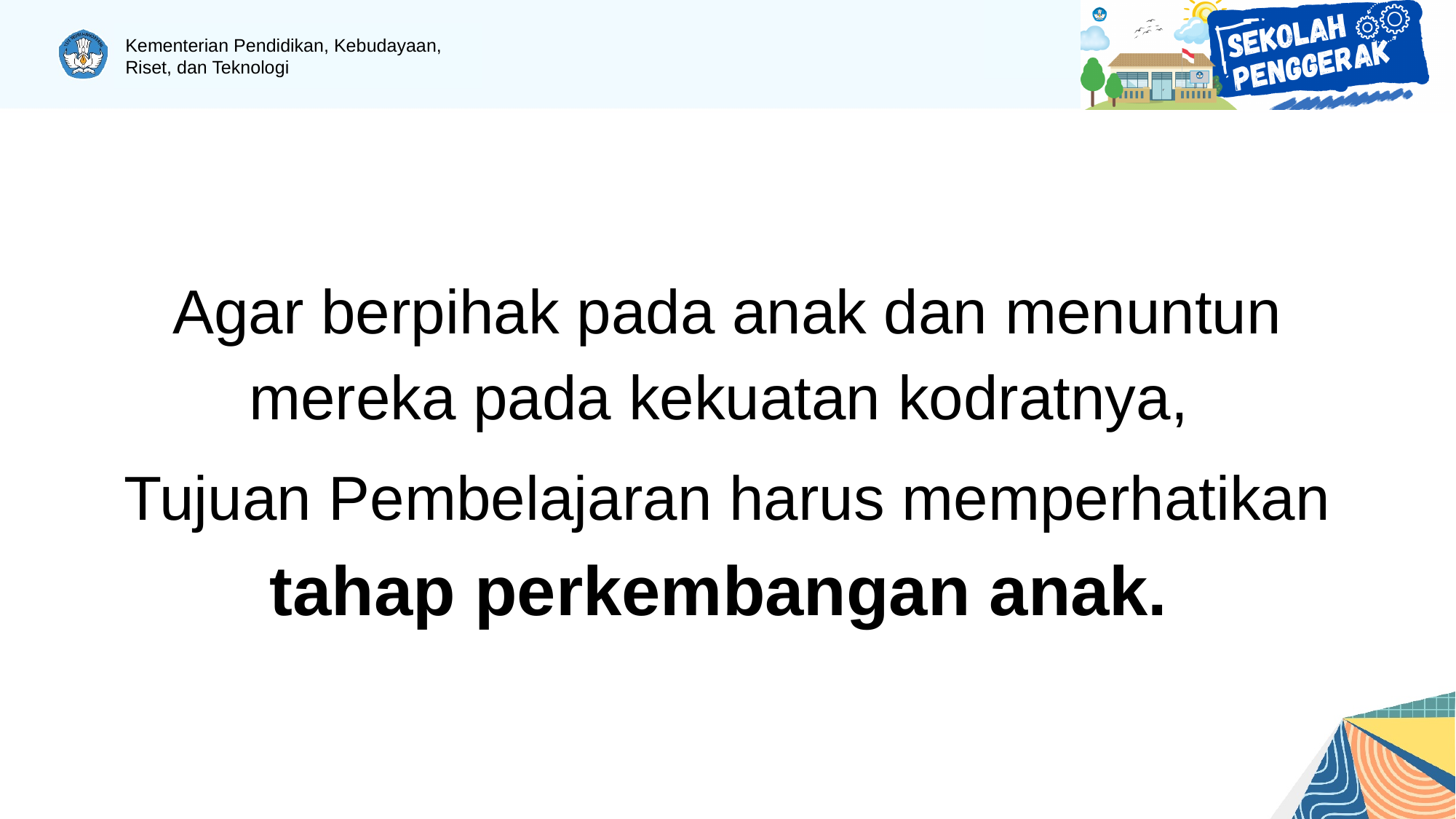

Agar berpihak pada anak dan menuntun mereka pada kekuatan kodratnya,
Tujuan Pembelajaran harus memperhatikan tahap perkembangan anak.